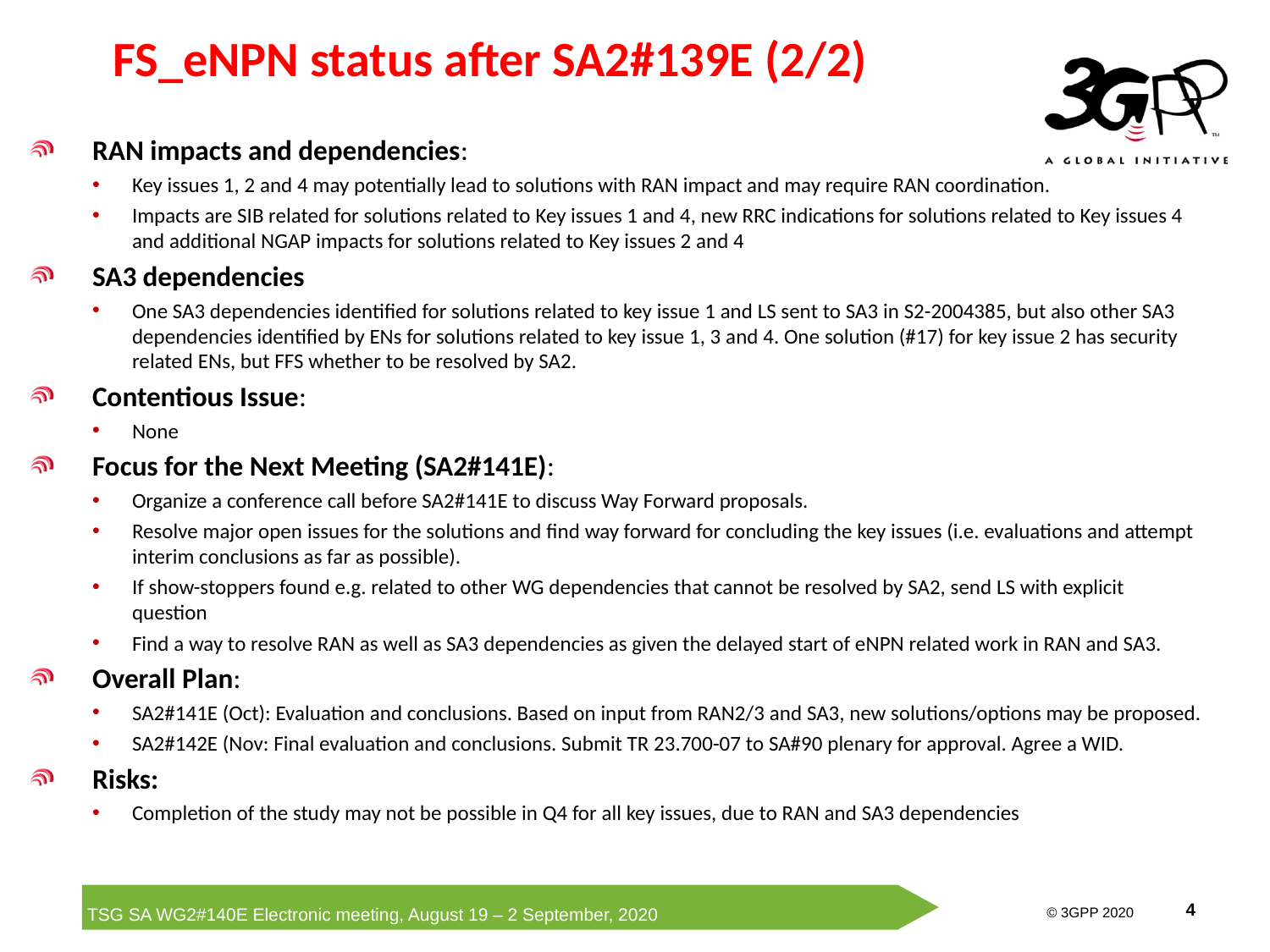

# FS_eNPN status after SA2#139E (2/2)
RAN impacts and dependencies:
Key issues 1, 2 and 4 may potentially lead to solutions with RAN impact and may require RAN coordination.
Impacts are SIB related for solutions related to Key issues 1 and 4, new RRC indications for solutions related to Key issues 4 and additional NGAP impacts for solutions related to Key issues 2 and 4
SA3 dependencies
One SA3 dependencies identified for solutions related to key issue 1 and LS sent to SA3 in S2-2004385, but also other SA3 dependencies identified by ENs for solutions related to key issue 1, 3 and 4. One solution (#17) for key issue 2 has security related ENs, but FFS whether to be resolved by SA2.
Contentious Issue:
None
Focus for the Next Meeting (SA2#141E):
Organize a conference call before SA2#141E to discuss Way Forward proposals.
Resolve major open issues for the solutions and find way forward for concluding the key issues (i.e. evaluations and attempt interim conclusions as far as possible).
If show-stoppers found e.g. related to other WG dependencies that cannot be resolved by SA2, send LS with explicit question
Find a way to resolve RAN as well as SA3 dependencies as given the delayed start of eNPN related work in RAN and SA3.
Overall Plan:
SA2#141E (Oct): Evaluation and conclusions. Based on input from RAN2/3 and SA3, new solutions/options may be proposed.
SA2#142E (Nov: Final evaluation and conclusions. Submit TR 23.700-07 to SA#90 plenary for approval. Agree a WID.
Risks:
Completion of the study may not be possible in Q4 for all key issues, due to RAN and SA3 dependencies